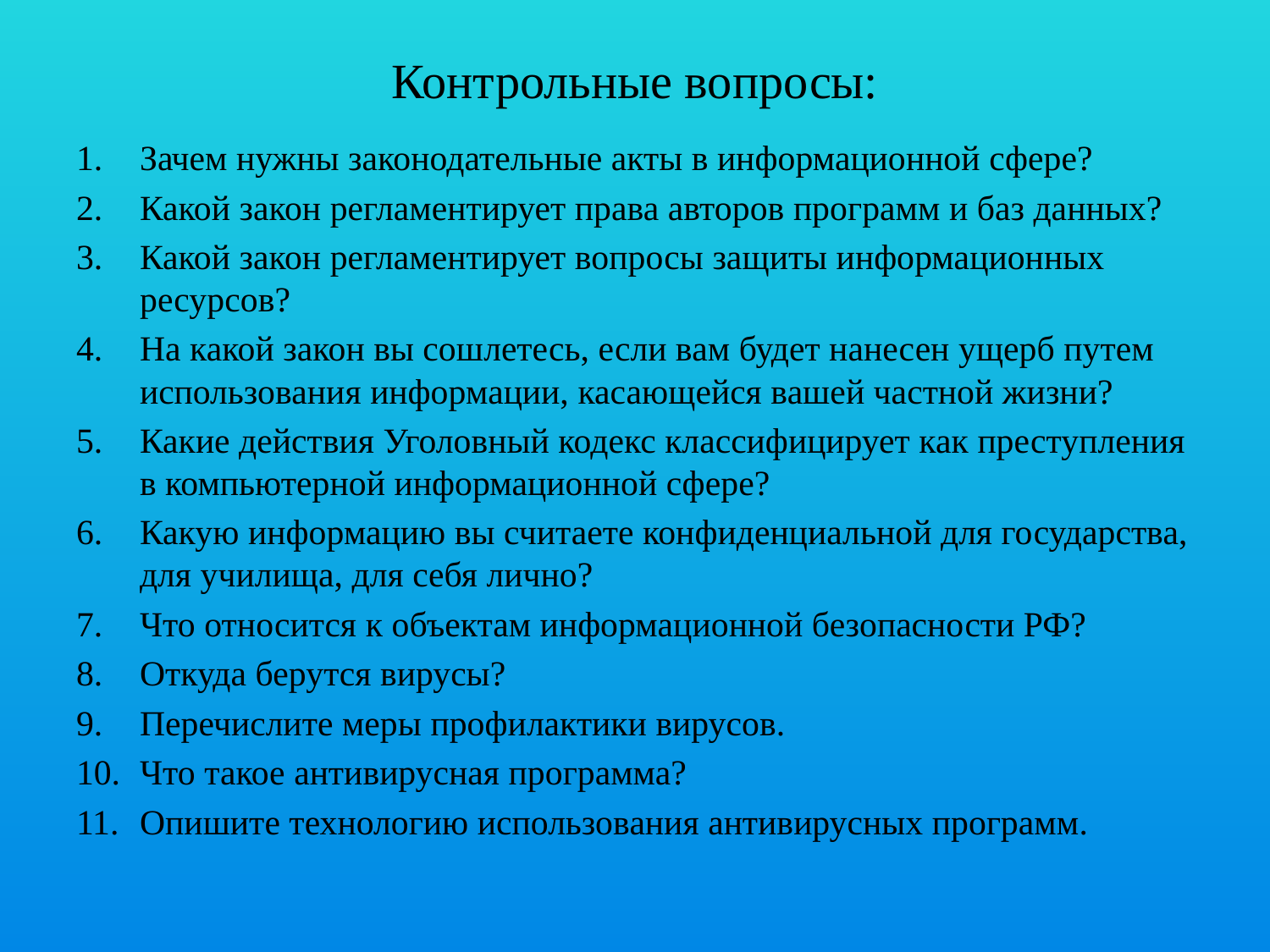

# Контрольные вопросы:
Зачем нужны законодательные акты в информационной сфере?
Какой закон регламентирует права авторов программ и баз данных?
Какой закон регламентирует вопросы защиты информационных ресурсов?
На какой закон вы сошлетесь, если вам будет нанесен ущерб путем использования информации, касающейся вашей частной жизни?
Какие действия Уголовный кодекс классифицирует как преступления в компьютерной информационной сфере?
Какую информацию вы считаете конфиденциальной для государства, для училища, для себя лично?
Что относится к объектам информационной безопасности РФ?
Откуда берутся вирусы?
Перечислите меры профилактики вирусов.
Что такое антивирусная программа?
Опишите технологию использования антивирусных программ.